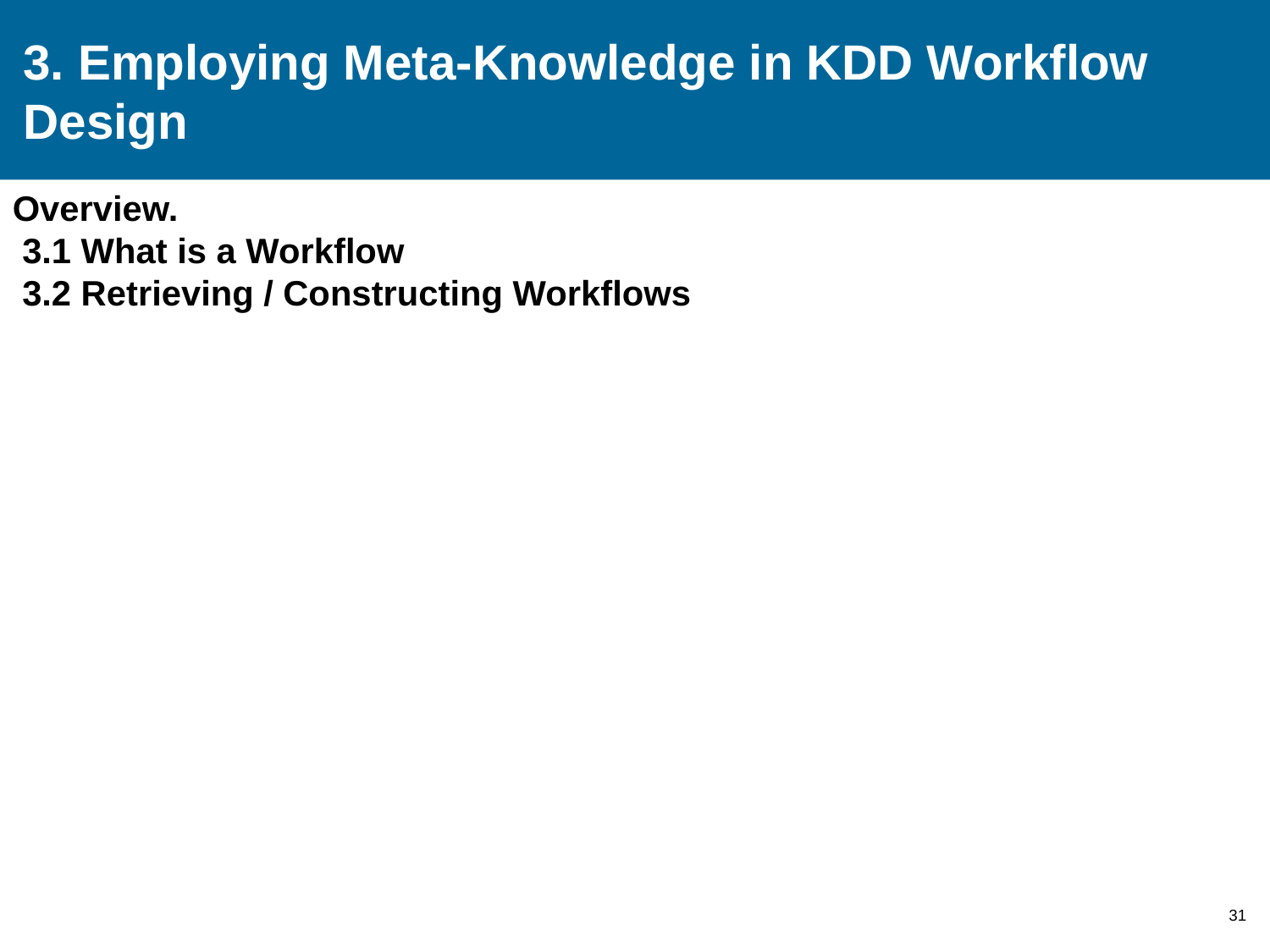

# 3. Employing Meta-Knowledge in KDD Workflow Design
Overview.
 3.1 What is a Workflow
 3.2 Retrieving / Constructing Workflows
31